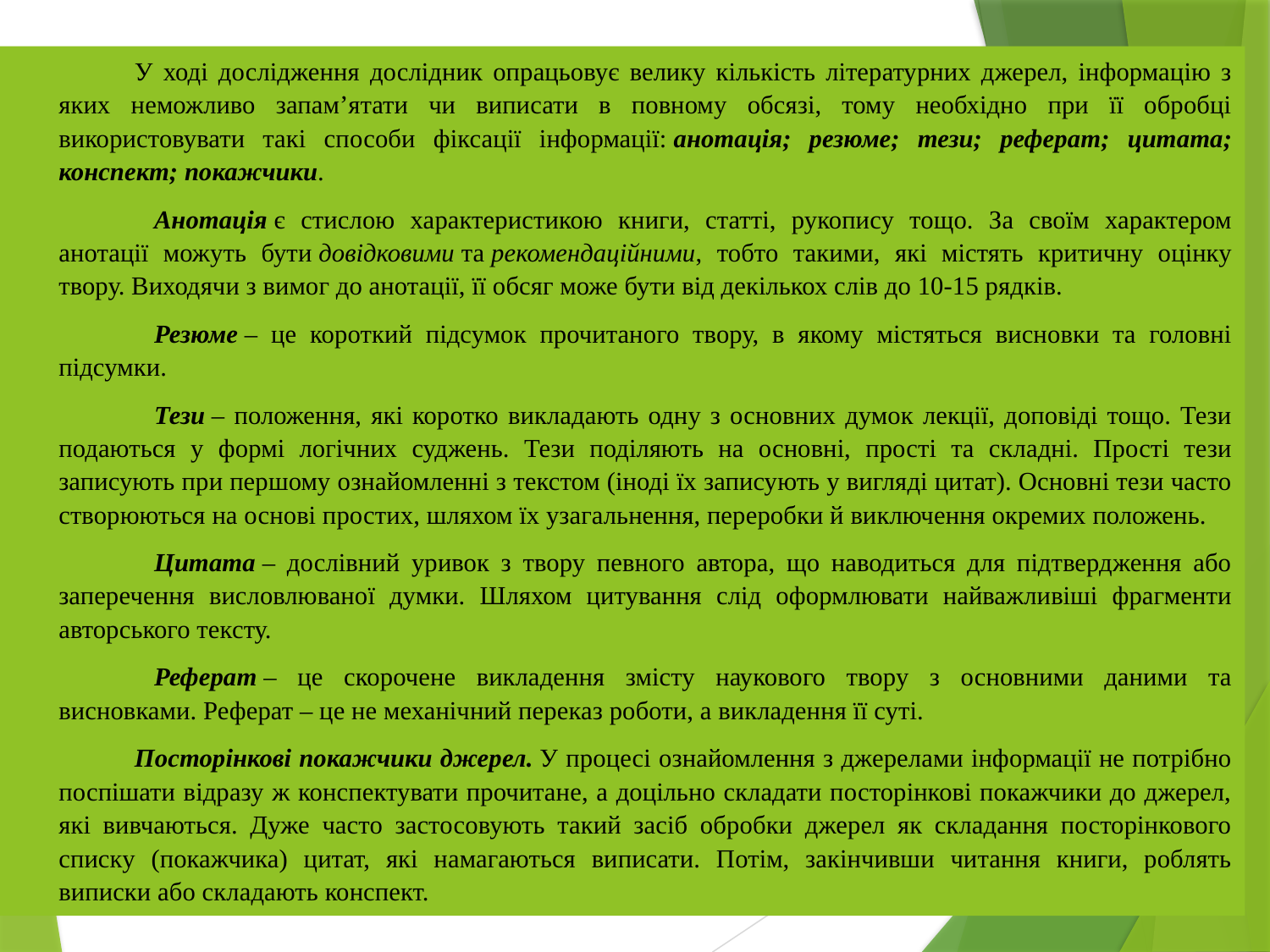

У ході дослідження дослідник опрацьовує велику кількість літературних джерел, інформацію з яких неможливо запам’ятати чи виписати в повному обсязі, тому необхідно при її обробці використовувати такі способи фіксації інформації: анотація; резюме; тези; реферат; цитата; конспект; покажчики.
   Анотація є стислою характеристикою книги, статті, рукопису тощо. За своїм характером анотації можуть бути довідковими та рекомендаційними, тобто такими, які містять критичну оцінку твору. Виходячи з вимог до анотації, її обсяг може бути від декількох слів до 10-15 рядків.
   Резюме – це короткий підсумок прочитаного твору, в якому містяться висновки та головні підсумки.
   Тези – положення, які коротко викладають одну з основних думок лекції, доповіді тощо. Тези подаються у формі логічних суджень. Тези поділяють на основні, прості та складні. Прості тези записують при першому ознайомленні з текстом (іноді їх записують у вигляді цитат). Основні тези часто створюються на основі простих, шляхом їх узагальнення, переробки й виключення окремих положень.
   Цитата – дослівний уривок з твору певного автора, що наводиться для підтвердження або заперечення висловлюваної думки. Шляхом цитування слід оформлювати найважливіші фрагменти авторського тексту.
   Реферат – це скорочене викладення змісту наукового твору з основними даними та висновками. Реферат – це не механічний переказ роботи, а викладення її суті.
Посторінкові покажчики джерел. У процесі ознайомлення з джерелами інформації не потрібно поспішати відразу ж конспектувати прочитане, а доцільно складати посторінкові покажчики до джерел, які вивчаються. Дуже часто застосовують такий засіб обробки джерел як складання посторінкового списку (покажчика) цитат, які намагаються виписати. Потім, закінчивши читання книги, роблять виписки або складають конспект.